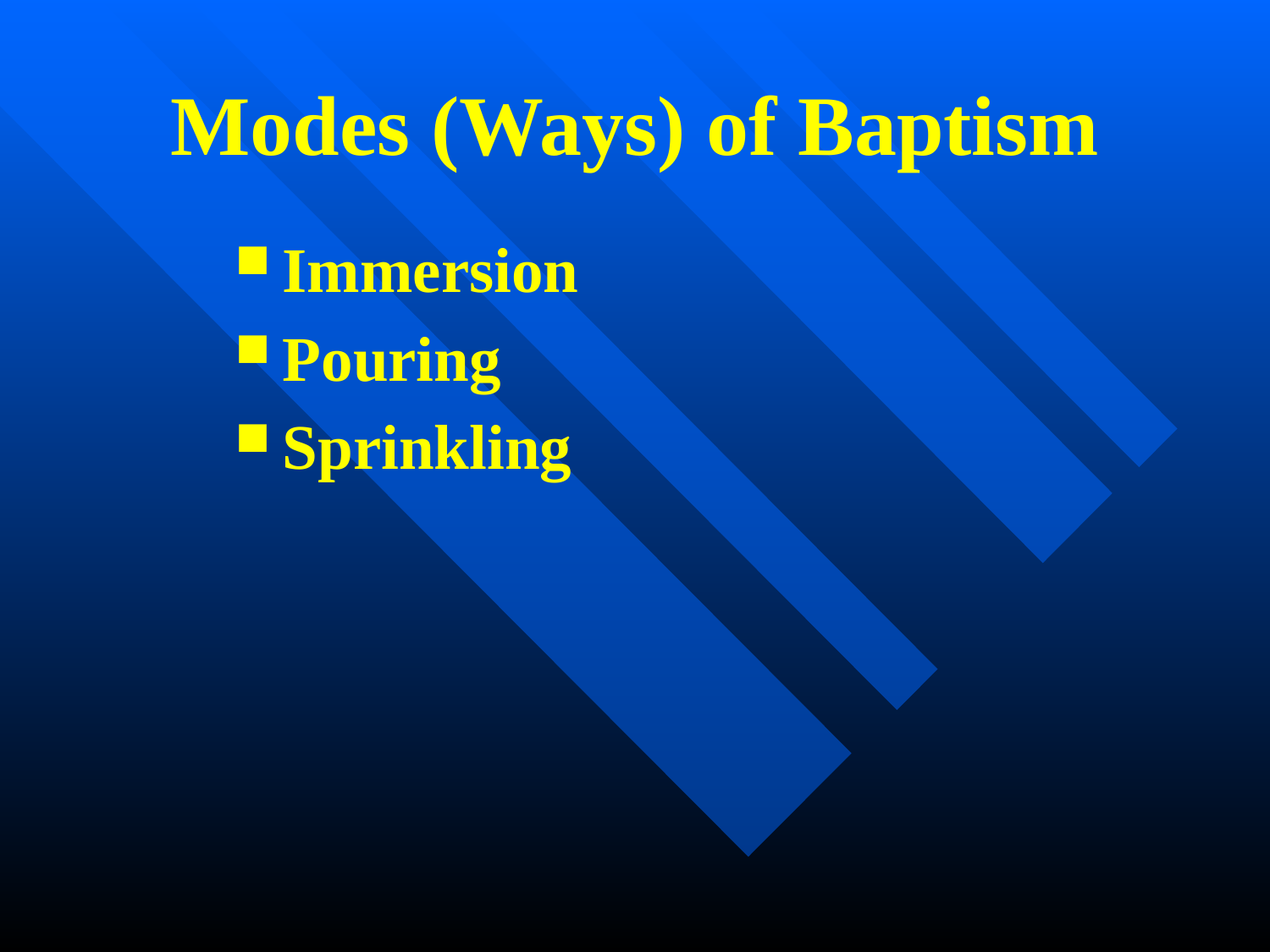

Modes (Ways) of Baptism
Immersion
Pouring
Sprinkling